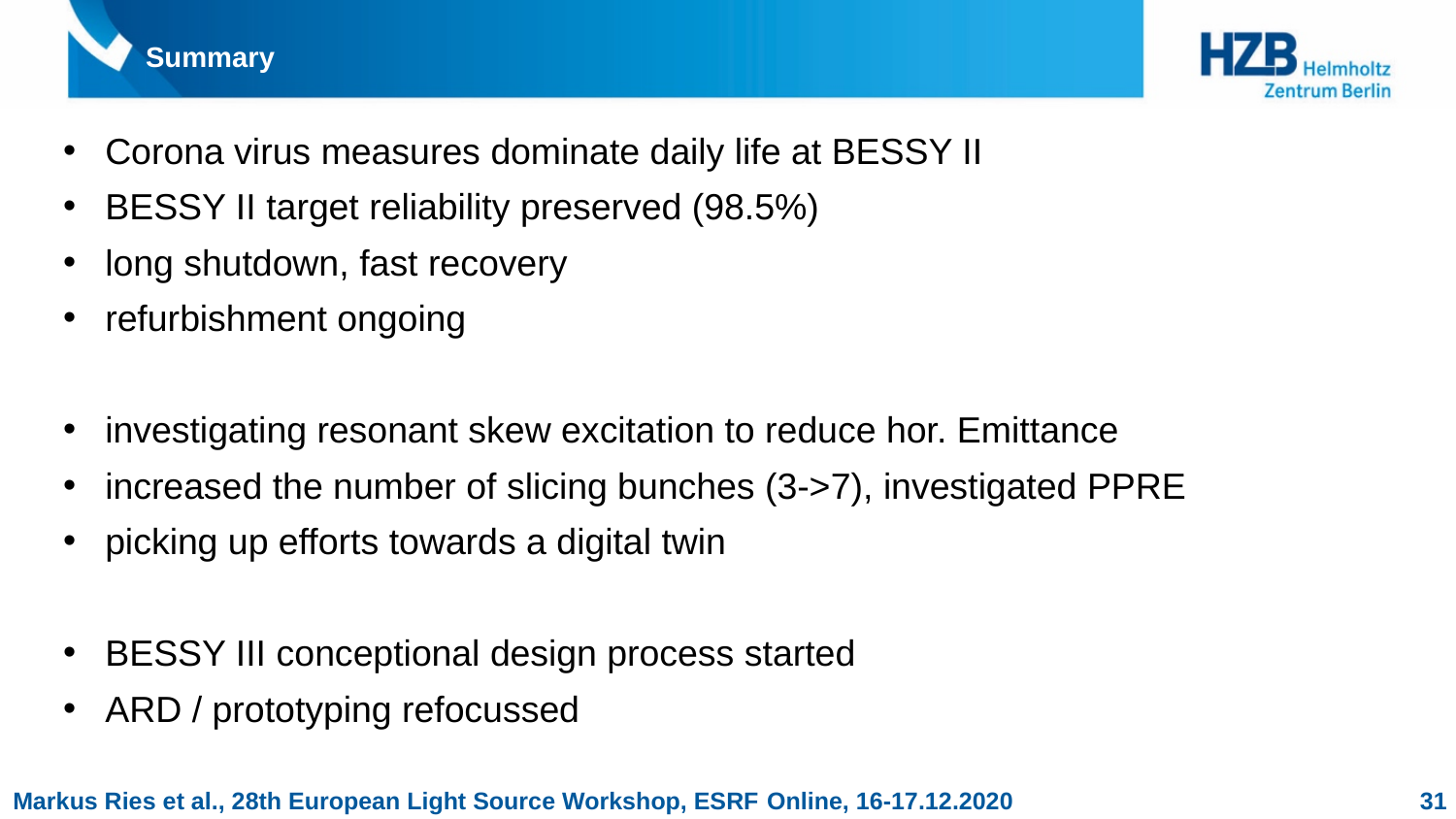

# Summary
Corona virus measures dominate daily life at BESSY II
BESSY II target reliability preserved (98.5%)
long shutdown, fast recovery
refurbishment ongoing

investigating resonant skew excitation to reduce hor. Emittance
increased the number of slicing bunches (3->7), investigated PPRE
picking up efforts towards a digital twin

BESSY III conceptional design process started
ARD / prototyping refocussed
31